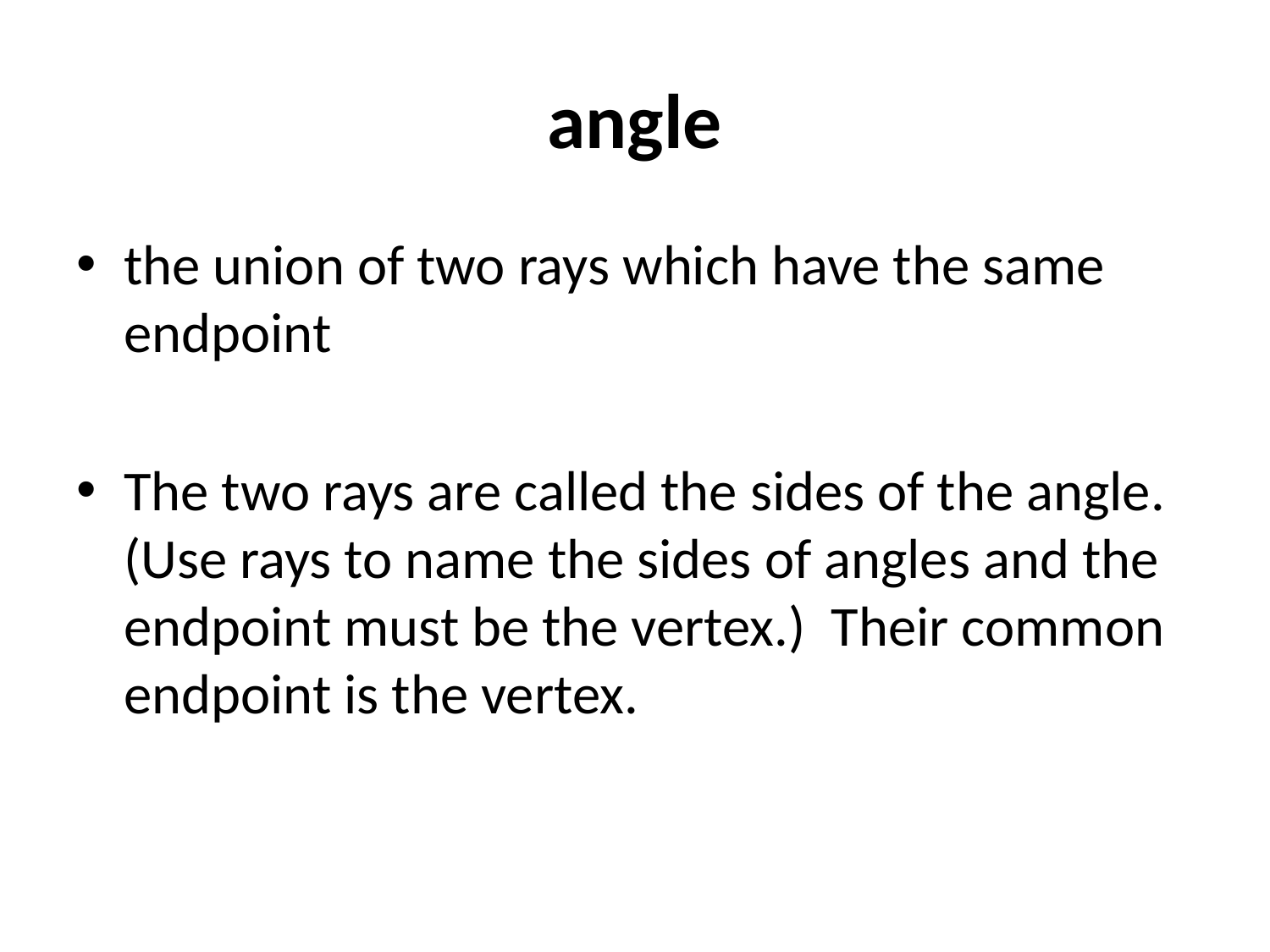

# angle
the union of two rays which have the same endpoint

The two rays are called the sides of the angle.  (Use rays to name the sides of angles and the endpoint must be the vertex.)  Their common endpoint is the vertex.